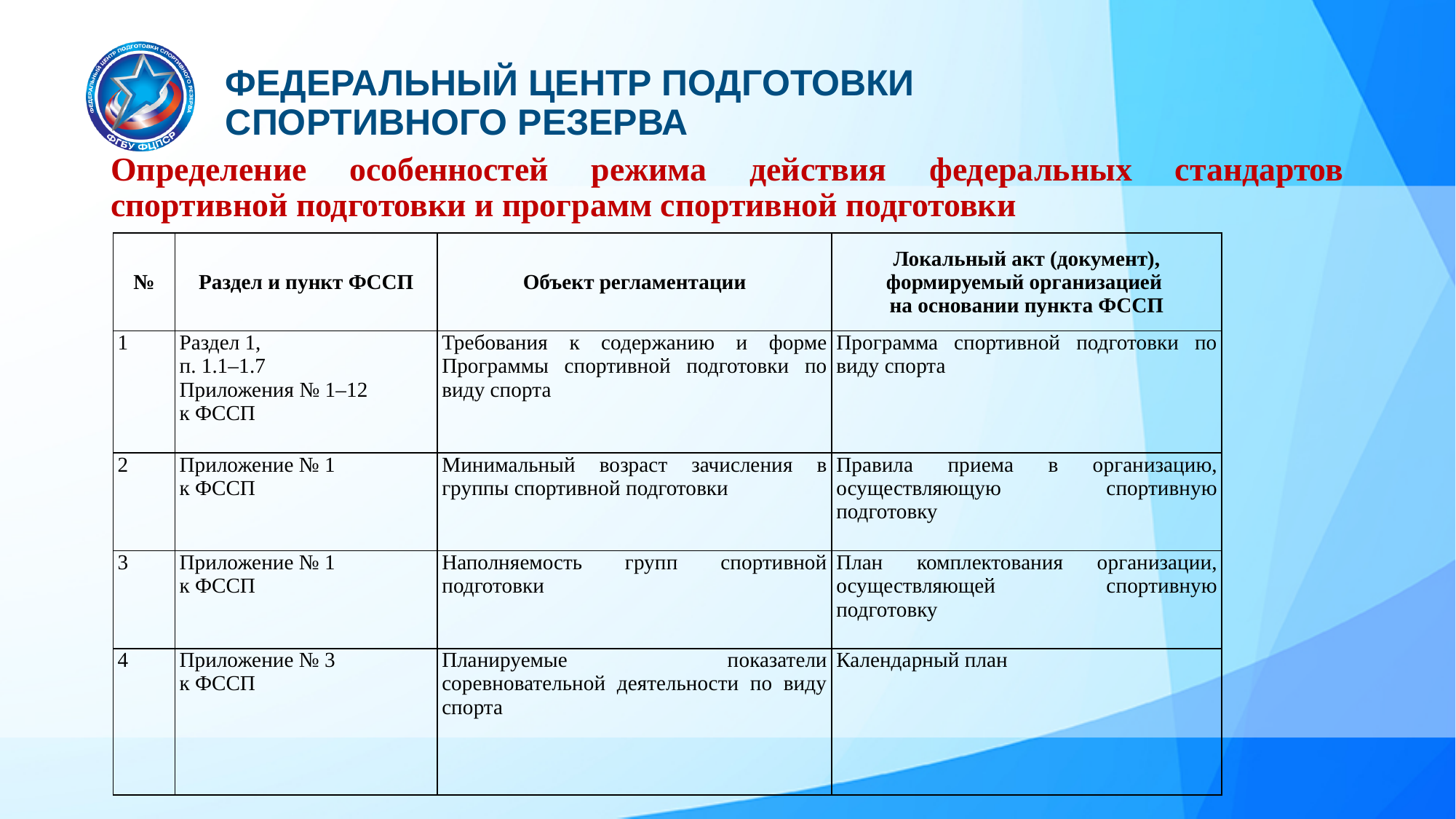

# Определение особенностей режима действия федеральных стандартов спортивной подготовки и программ спортивной подготовки
| № | Раздел и пункт ФССП | Объект регламентации | Локальный акт (документ), формируемый организацией на основании пункта ФССП |
| --- | --- | --- | --- |
| 1 | Раздел 1, п. 1.1–1.7 Приложения № 1–12 к ФССП | Требования к содержанию и форме Программы спортивной подготовки по виду спорта | Программа спортивной подготовки по виду спорта |
| 2 | Приложение № 1 к ФССП | Минимальный возраст зачисления в группы спортивной подготовки | Правила приема в организацию, осуществляющую спортивную подготовку |
| 3 | Приложение № 1 к ФССП | Наполняемость групп спортивной подготовки | План комплектования организации, осуществляющей спортивную подготовку |
| 4 | Приложение № 3 к ФССП | Планируемые показатели соревновательной деятельности по виду спорта | Календарный план |